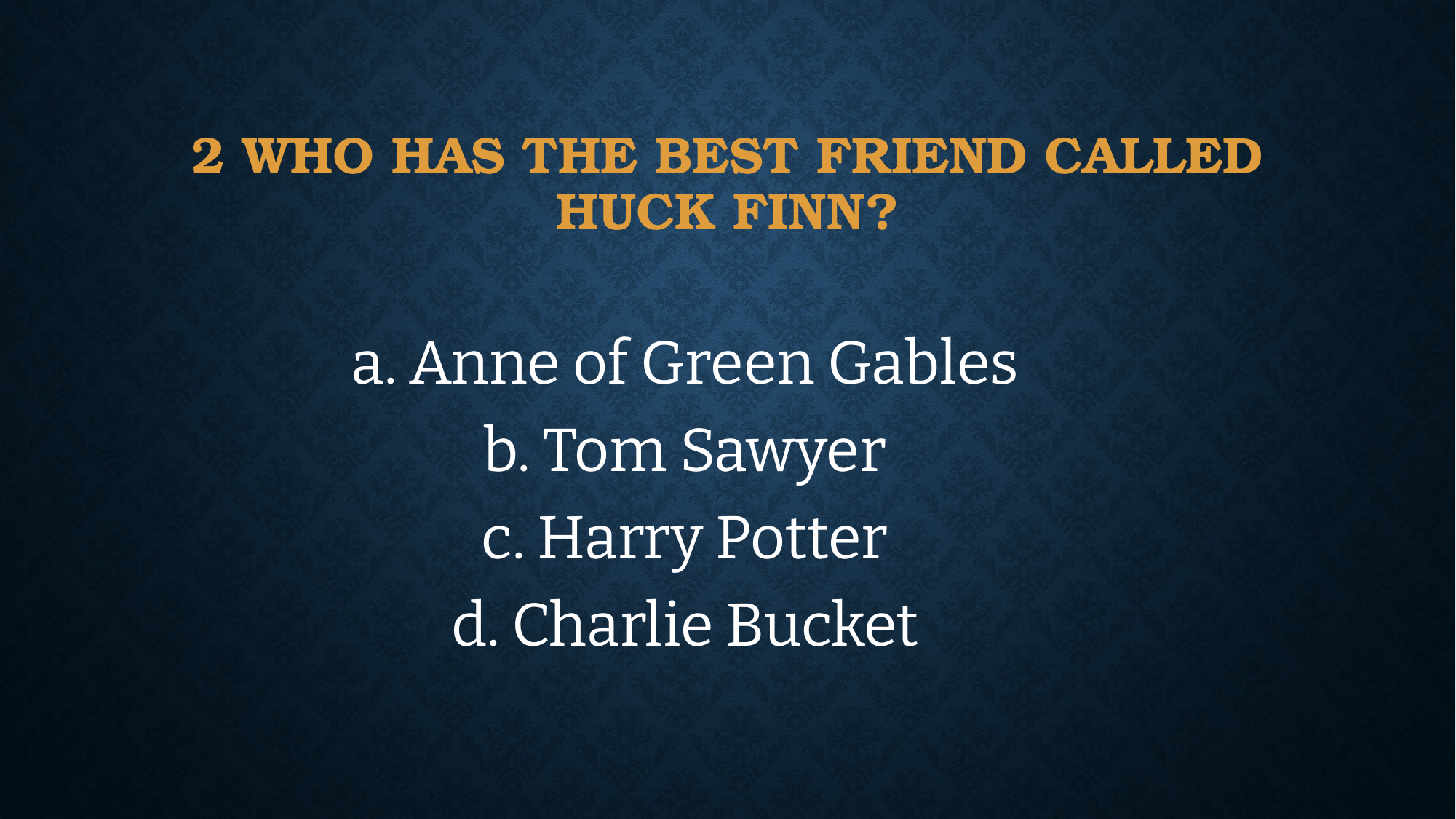

# 2 Who has the best friend called Huck Finn?
a. Anne of Green Gables
b. Tom Sawyer
c. Harry Potter
d. Charlie Bucket